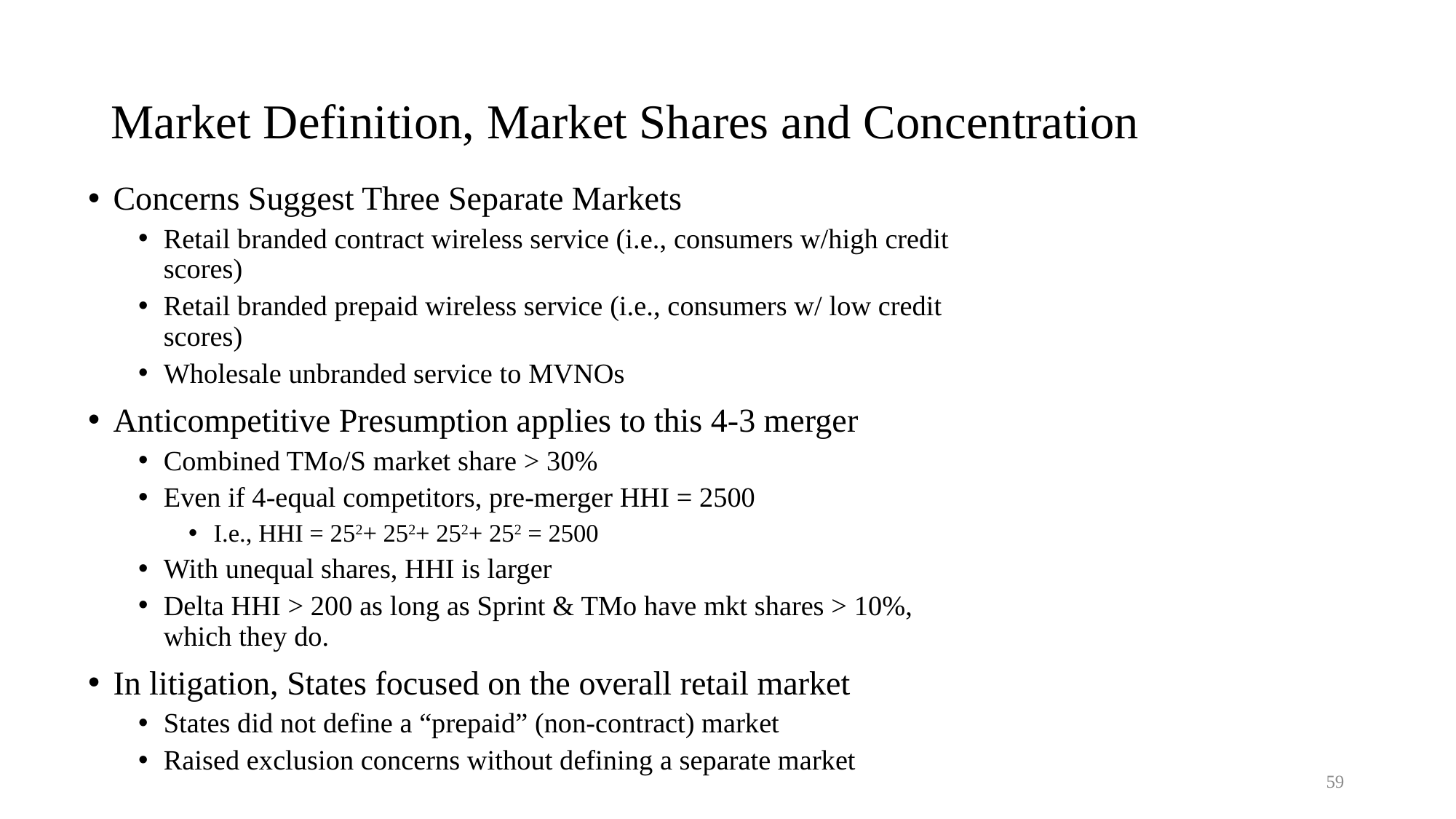

# Market Definition, Market Shares and Concentration
Concerns Suggest Three Separate Markets
Retail branded contract wireless service (i.e., consumers w/high credit scores)
Retail branded prepaid wireless service (i.e., consumers w/ low credit scores)
Wholesale unbranded service to MVNOs
Anticompetitive Presumption applies to this 4-3 merger
Combined TMo/S market share > 30%
Even if 4-equal competitors, pre-merger HHI = 2500
I.e., HHI = 252+ 252+ 252+ 252 = 2500
With unequal shares, HHI is larger
Delta HHI > 200 as long as Sprint & TMo have mkt shares > 10%, which they do.
In litigation, States focused on the overall retail market
States did not define a “prepaid” (non-contract) market
Raised exclusion concerns without defining a separate market

59